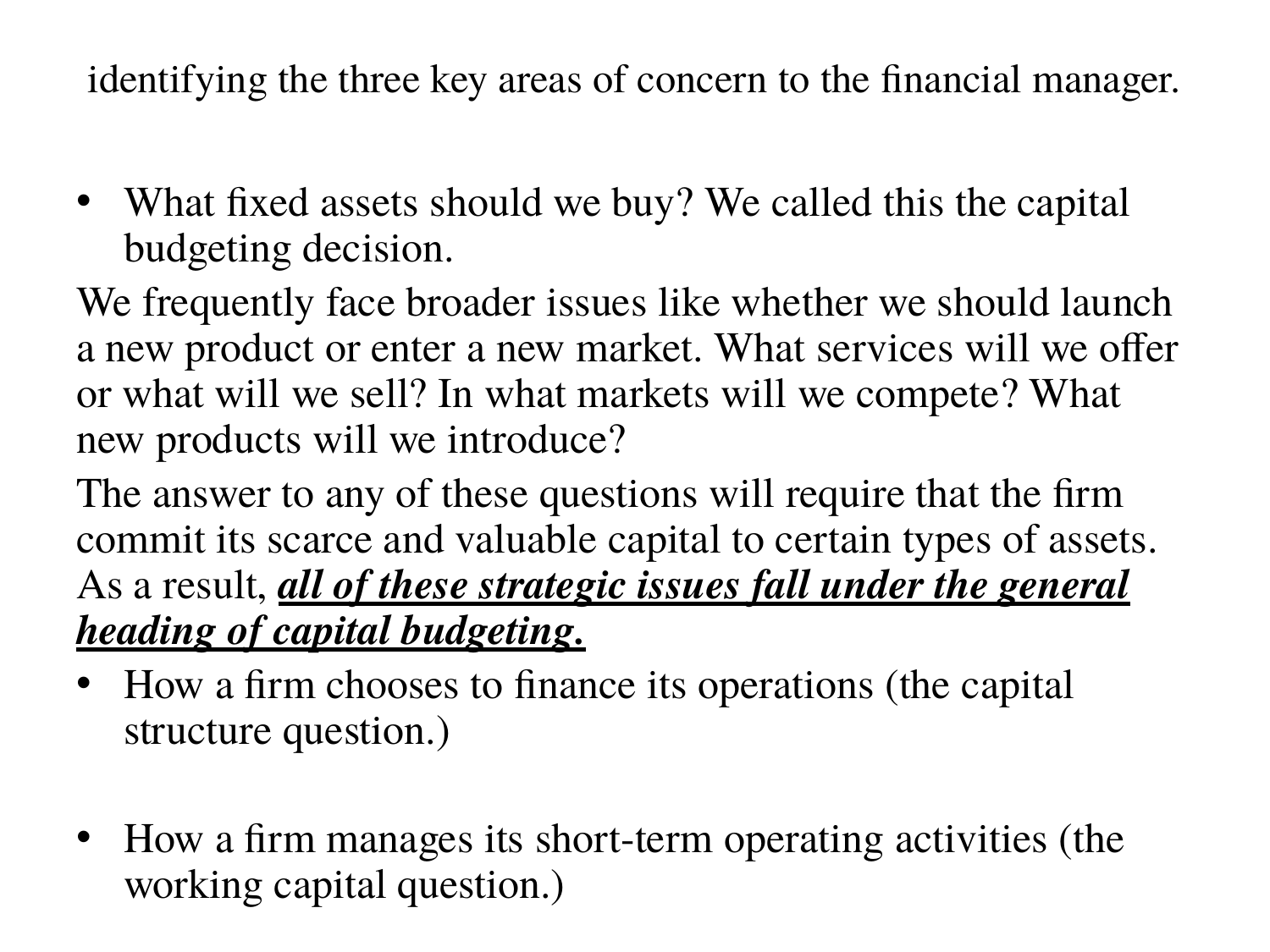

# identifying the three key areas of concern to the financial manager.
What fixed assets should we buy? We called this the capital budgeting decision.
We frequently face broader issues like whether we should launch a new product or enter a new market. What services will we offer or what will we sell? In what markets will we compete? What new products will we introduce?
The answer to any of these questions will require that the firm commit its scarce and valuable capital to certain types of assets. As a result, all of these strategic issues fall under the general heading of capital budgeting.
How a firm chooses to finance its operations (the capital structure question.)

How a firm manages its short-term operating activities (the working capital question.)